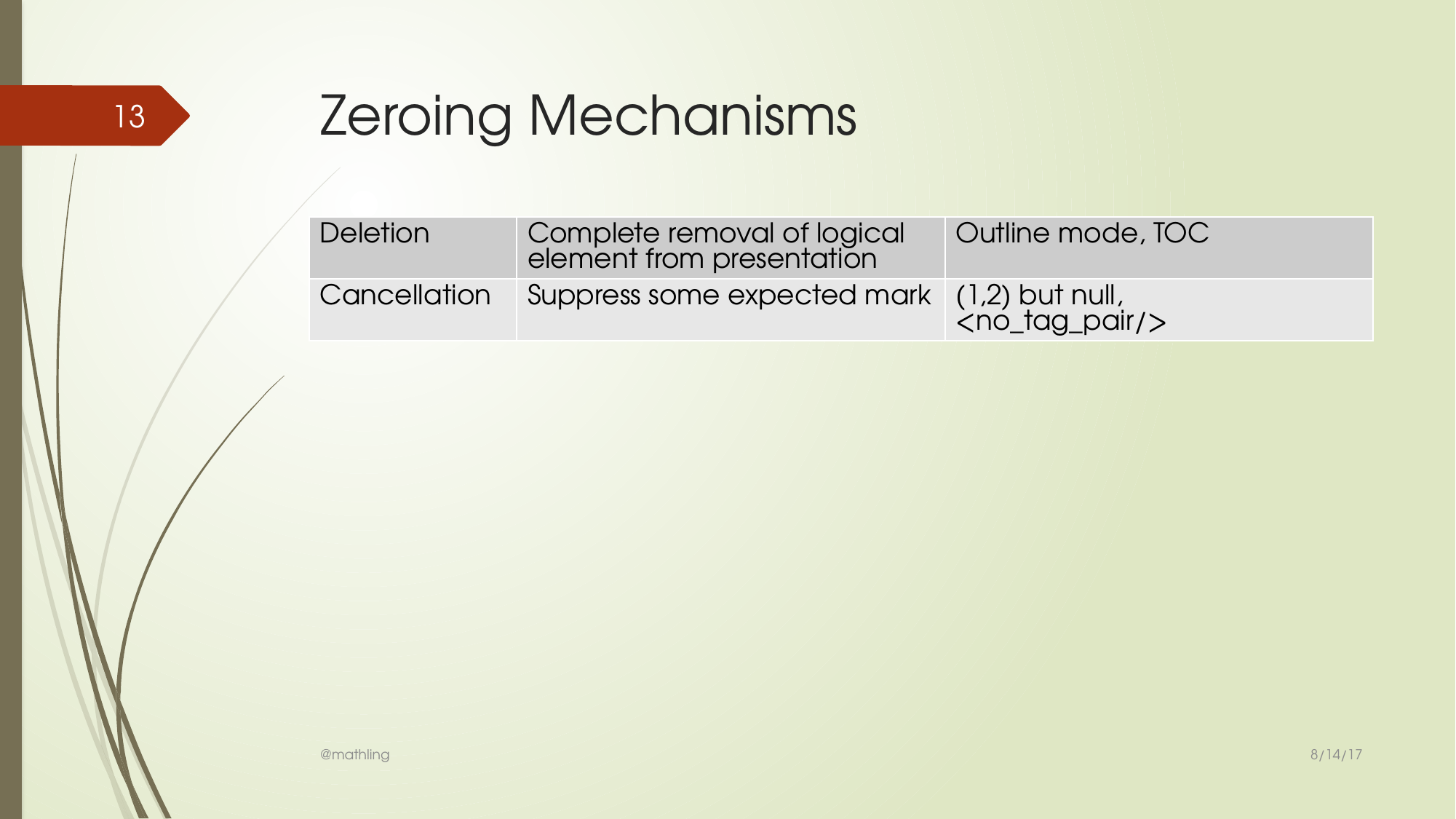

# Zeroing Mechanisms
13
| Deletion | Complete removal of logical element from presentation | Outline mode, TOC |
| --- | --- | --- |
| Cancellation | Suppress some expected mark | (1,2) but null, <no\_tag\_pair/> |
8/14/17
@mathling